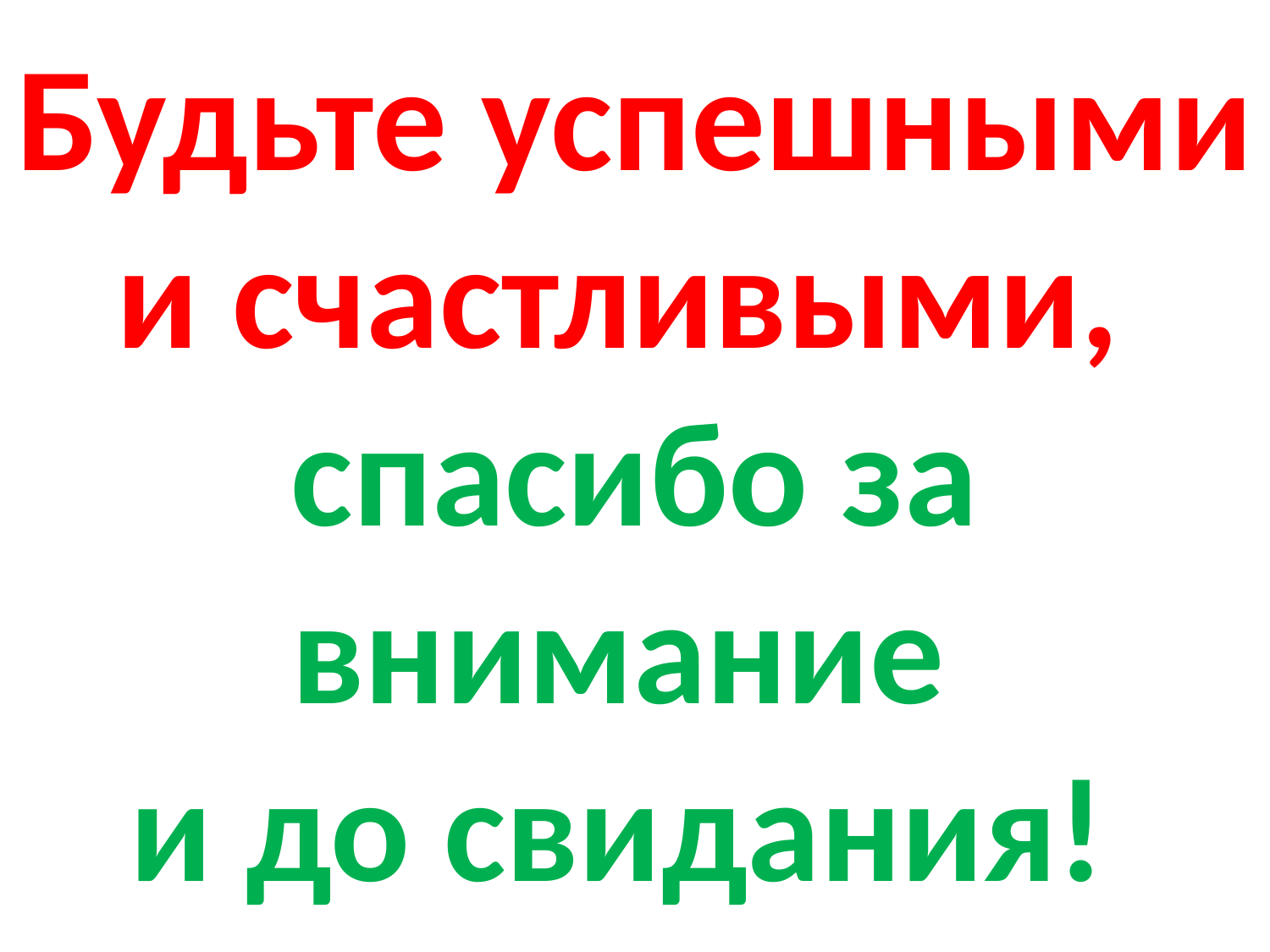

Будьте успешными и счастливыми,
спасибо за внимание
и до свидания!